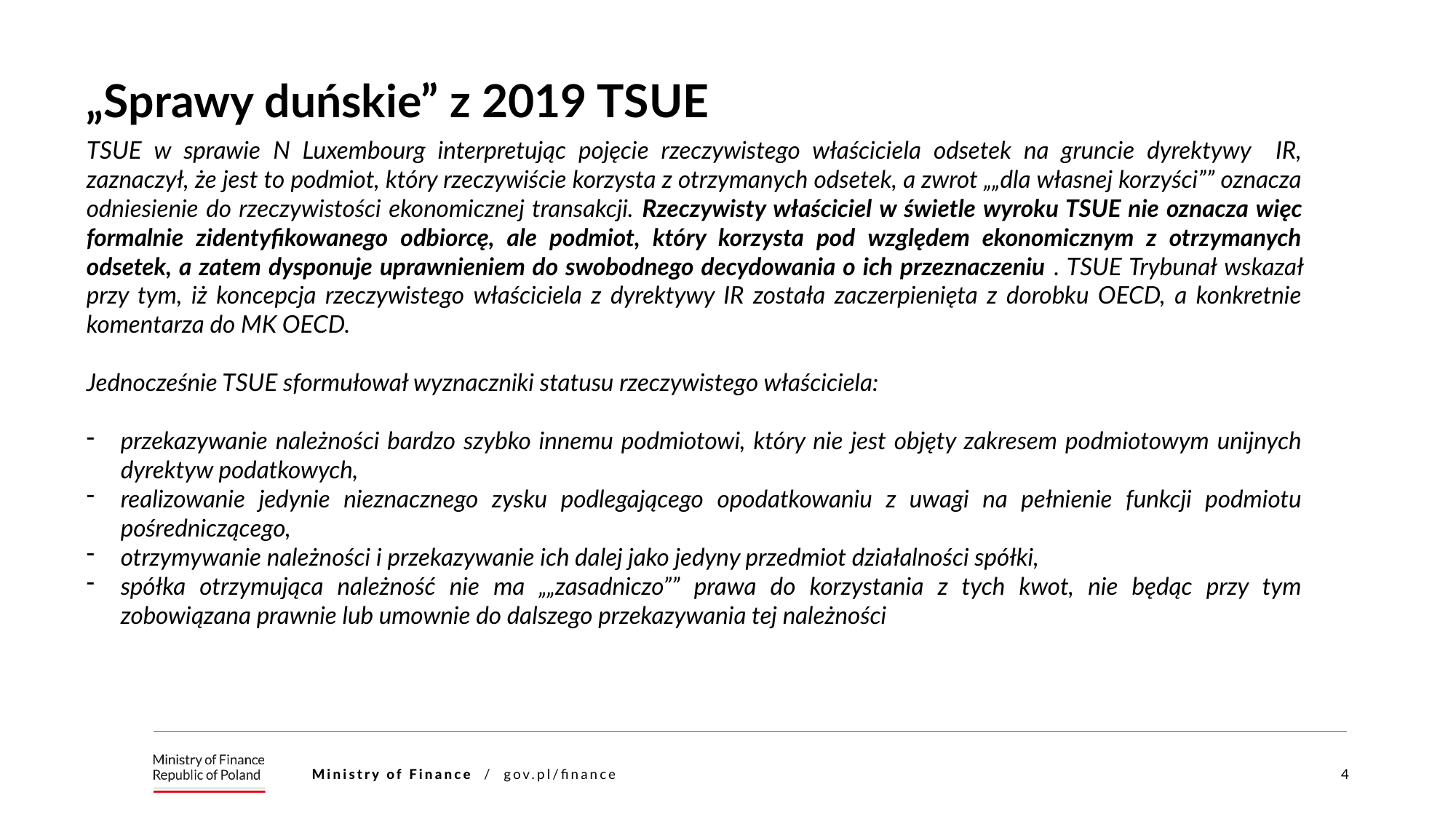

„Sprawy duńskie” z 2019 TSUE
TSUE w sprawie N Luxembourg interpretując pojęcie rzeczywistego właściciela odsetek na gruncie dyrektywy  IR, zaznaczył, że jest to podmiot, który rzeczywiście korzysta z otrzymanych odsetek, a zwrot „„dla własnej korzyści”” oznacza odniesienie do rzeczywistości ekonomicznej transakcji. Rzeczywisty właściciel w świetle wyroku TSUE nie oznacza więc formalnie zidentyfikowanego odbiorcę, ale podmiot, który korzysta pod względem ekonomicznym z otrzymanych odsetek, a zatem dysponuje uprawnieniem do swobodnego decydowania o ich przeznaczeniu . TSUE Trybunał wskazał przy tym, iż koncepcja rzeczywistego właściciela z dyrektywy IR została zaczerpienięta z dorobku OECD, a konkretnie komentarza do MK OECD.

Jednocześnie TSUE sformułował wyznaczniki statusu rzeczywistego właściciela:

przekazywanie należności bardzo szybko innemu podmiotowi, który nie jest objęty zakresem podmiotowym unĳnych dyrektyw podatkowych,
realizowanie jedynie nieznacznego zysku podlegającego opodatkowaniu z uwagi na pełnienie funkcji podmiotu pośredniczącego,
otrzymywanie należności i przekazywanie ich dalej jako jedyny przedmiot działalności spółki,
spółka otrzymująca należność nie ma „„zasadniczo”” prawa do korzystania z tych kwot, nie będąc przy tym zobowiązana prawnie lub umownie do dalszego przekazywania tej należności